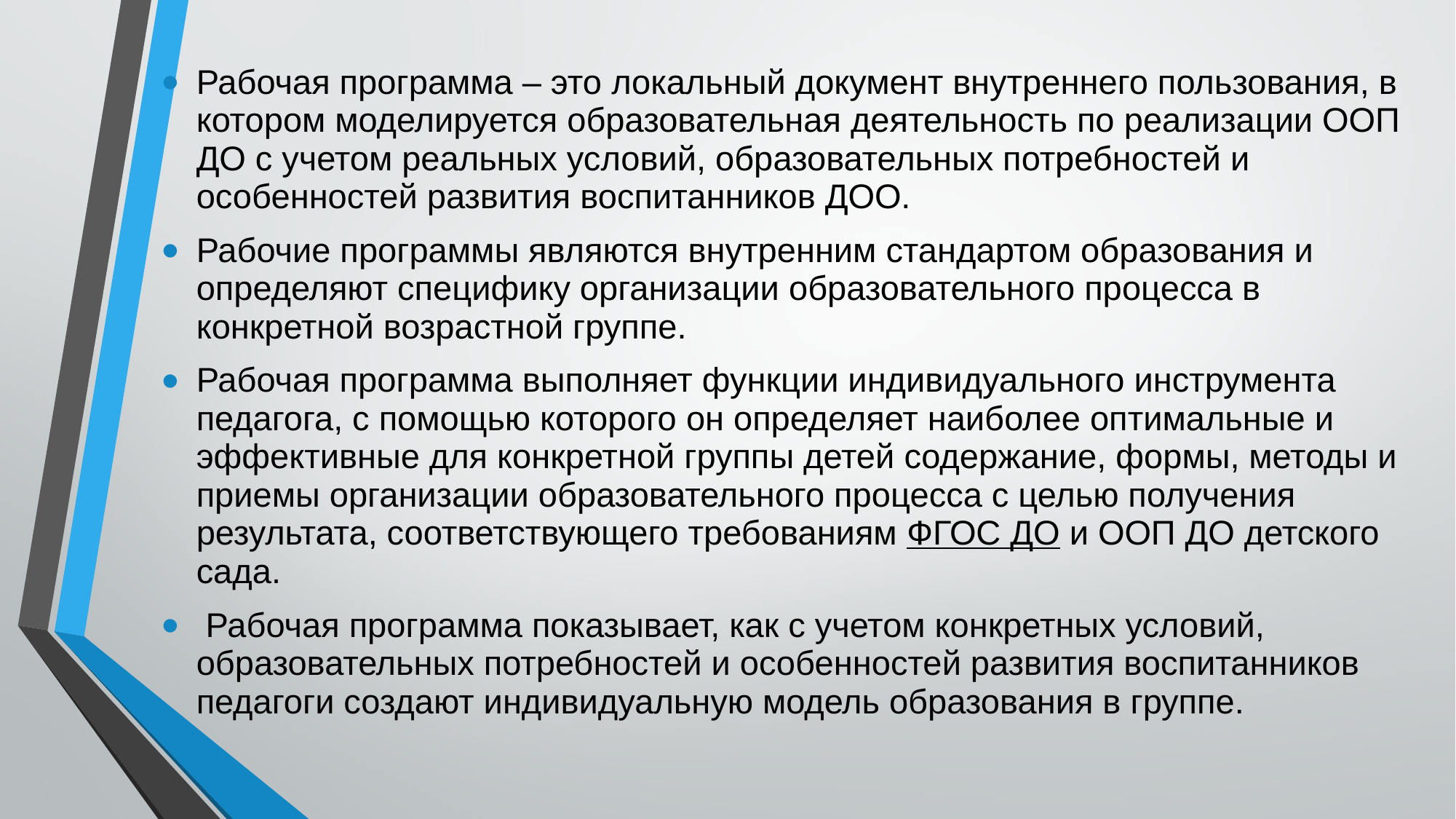

Рабочая программа – это локальный документ внутреннего пользования, в котором моделируется образовательная деятельность по реализации ООП ДО с учетом реальных условий, образовательных потребностей и особенностей развития воспитанников ДОО.
Рабочие программы являются внутренним стандартом образования и определяют специфику организации образовательного процесса в конкретной возрастной группе.
Рабочая программа выполняет функции индивидуального инструмента педагога, с помощью которого он определяет наиболее оптимальные и эффективные для конкретной группы детей содержание, формы, методы и приемы организации образовательного процесса с целью получения результата, соответствующего требованиям ФГОС ДО и ООП ДО детского сада.
 Рабочая программа показывает, как с учетом конкретных условий, образовательных потребностей и особенностей развития воспитанников педагоги создают индивидуальную модель образования в группе.